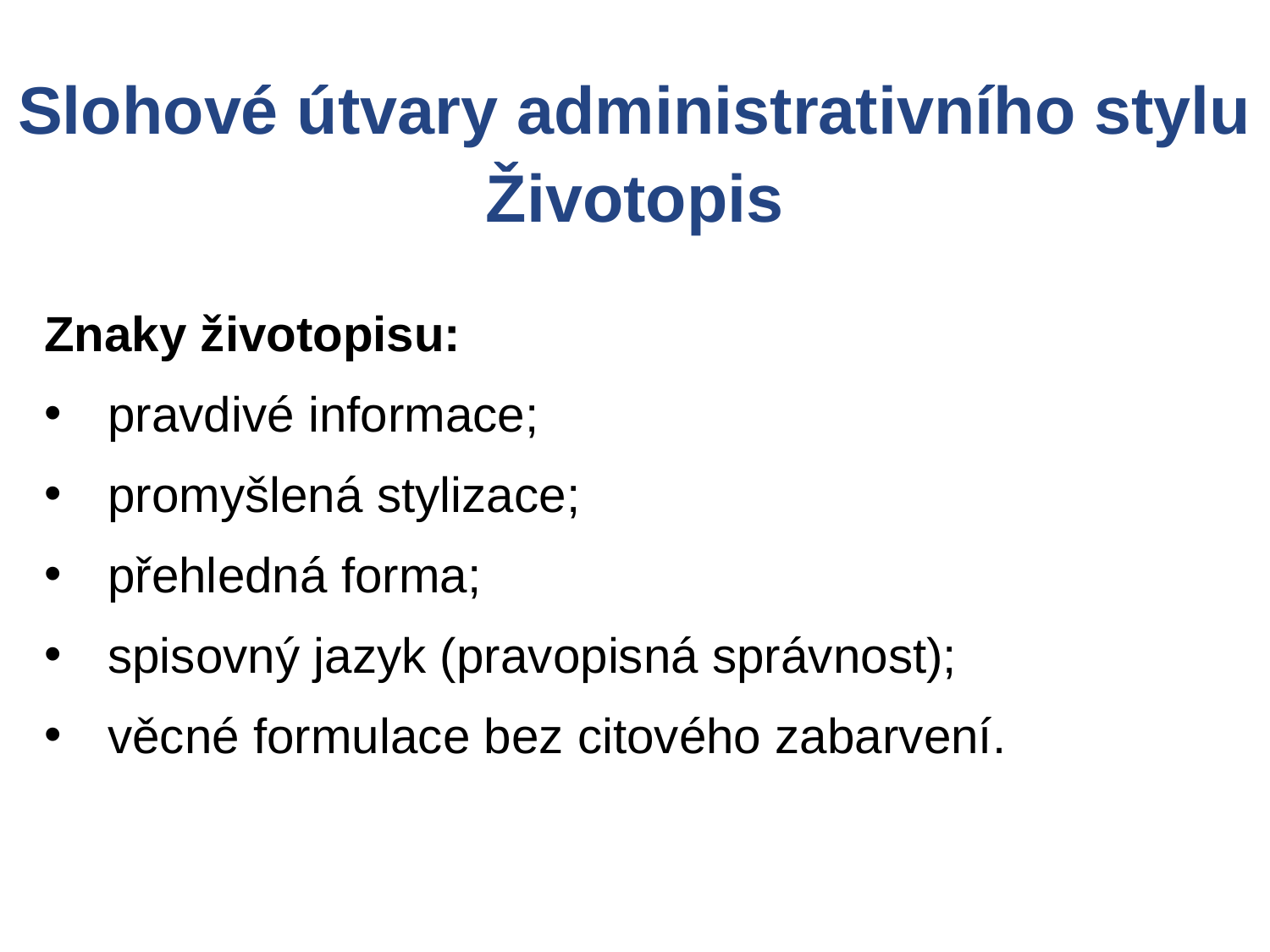

Slohové útvary administrativního stylu
Životopis
Znaky životopisu:
pravdivé informace;
promyšlená stylizace;
přehledná forma;
spisovný jazyk (pravopisná správnost);
věcné formulace bez citového zabarvení.